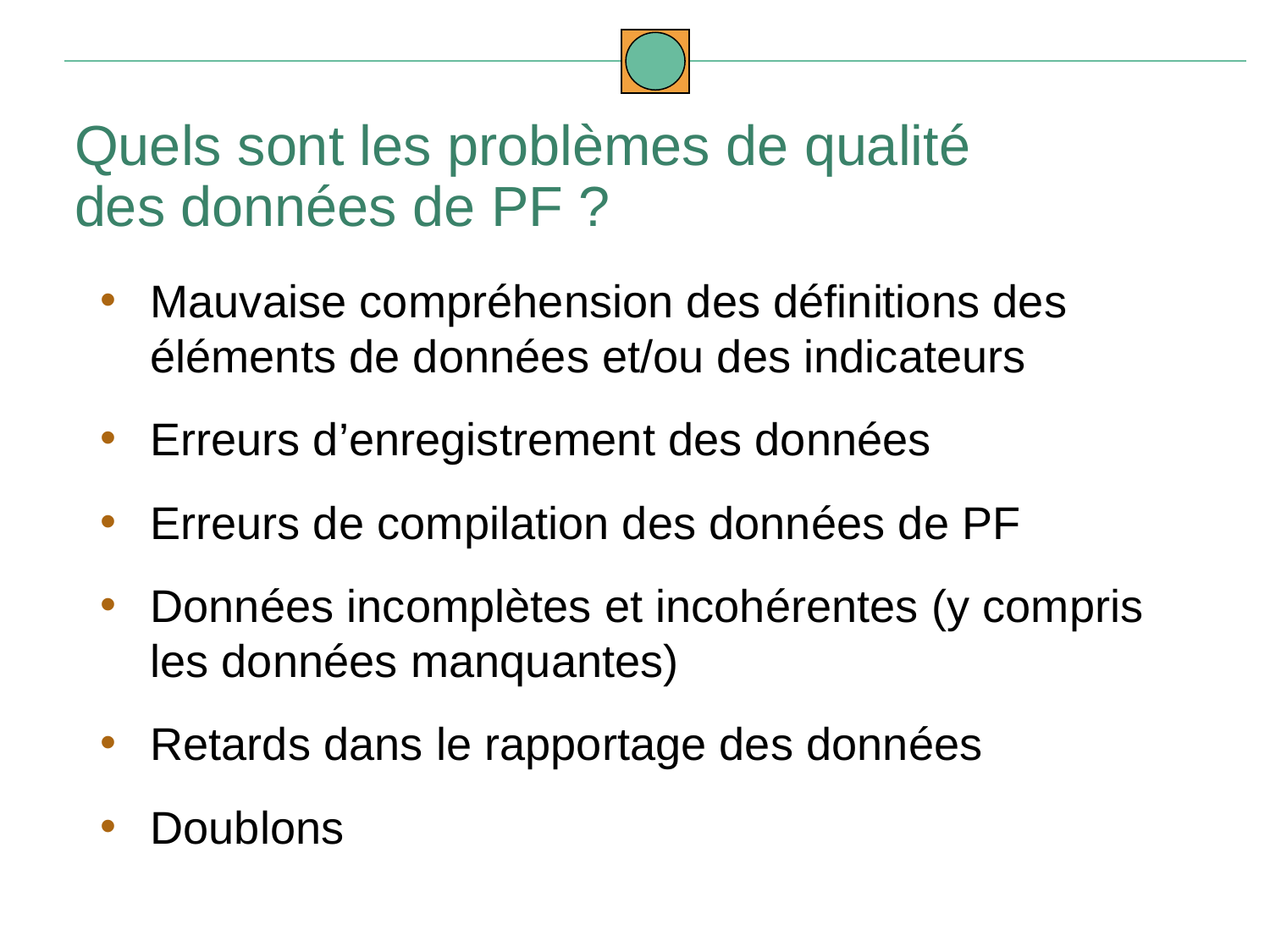

Quels sont les problèmes de qualité
des données de PF ?
Mauvaise compréhension des définitions des éléments de données et/ou des indicateurs
Erreurs d’enregistrement des données
Erreurs de compilation des données de PF
Données incomplètes et incohérentes (y compris
les données manquantes)
Retards dans le rapportage des données
Doublons